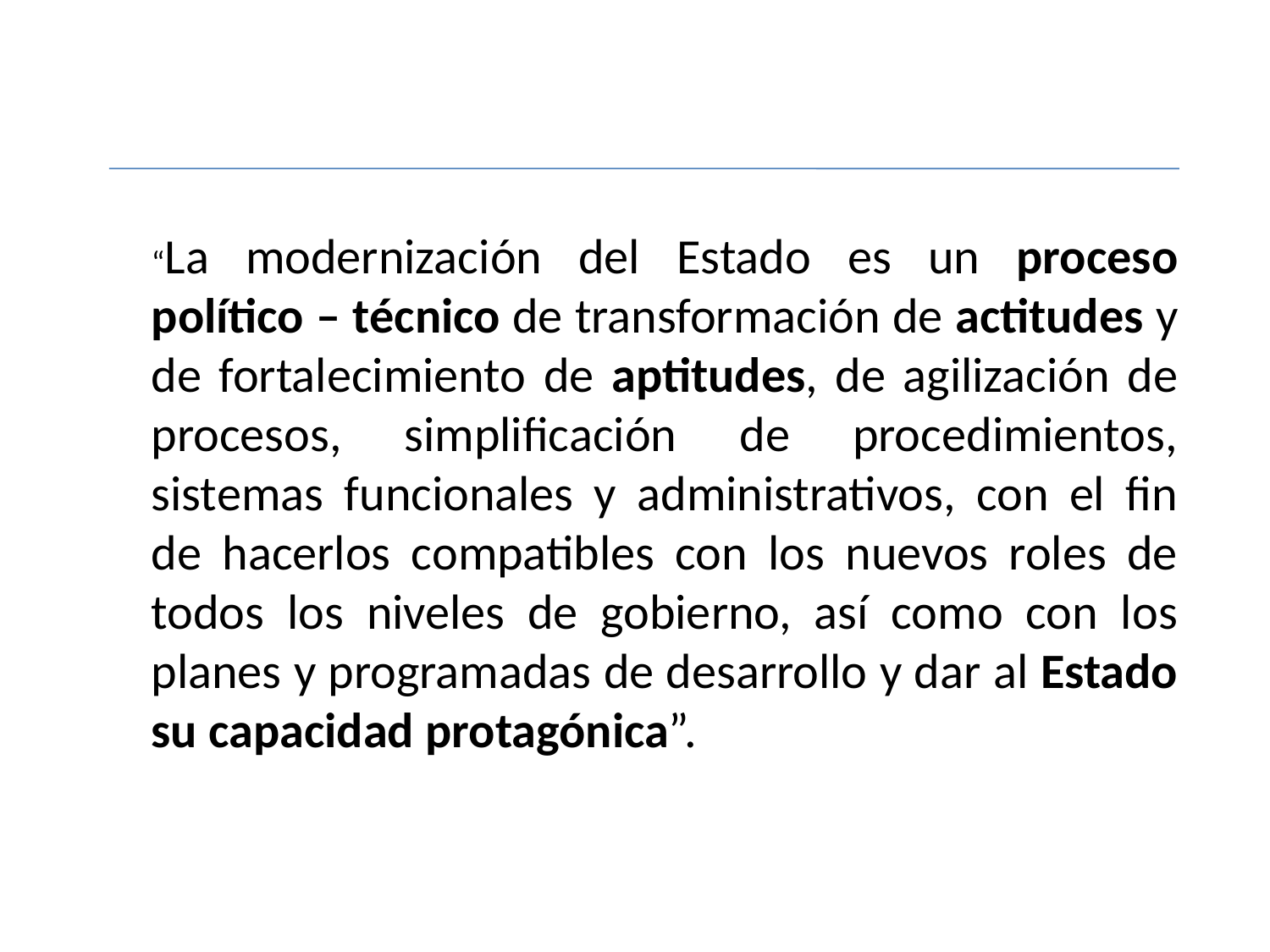

“La modernización del Estado es un proceso político – técnico de transformación de actitudes y de fortalecimiento de aptitudes, de agilización de procesos, simplificación de procedimientos, sistemas funcionales y administrativos, con el fin de hacerlos compatibles con los nuevos roles de todos los niveles de gobierno, así como con los planes y programadas de desarrollo y dar al Estado su capacidad protagónica”.